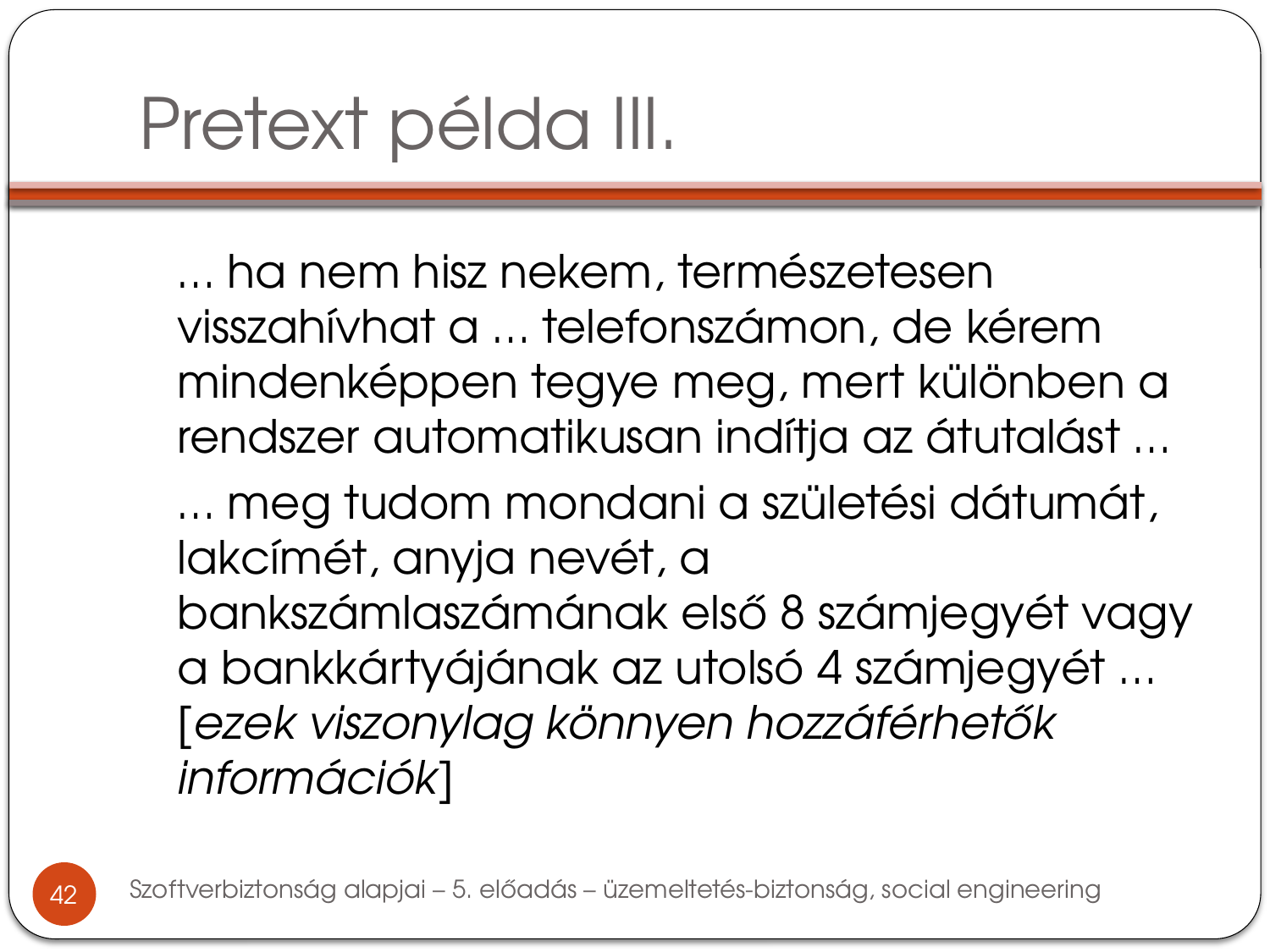

# Pretext példa III.
	… ha nem hisz nekem, természetesen visszahívhat a … telefonszámon, de kérem mindenképpen tegye meg, mert különben a rendszer automatikusan indítja az átutalást …
	… meg tudom mondani a születési dátumát, lakcímét, anyja nevét, a bankszámlaszámának első 8 számjegyét vagy a bankkártyájának az utolsó 4 számjegyét …
[ezek viszonylag könnyen hozzáférhetők információk]
Szoftverbiztonság alapjai – 5. előadás – üzemeltetés-biztonság, social engineering
42